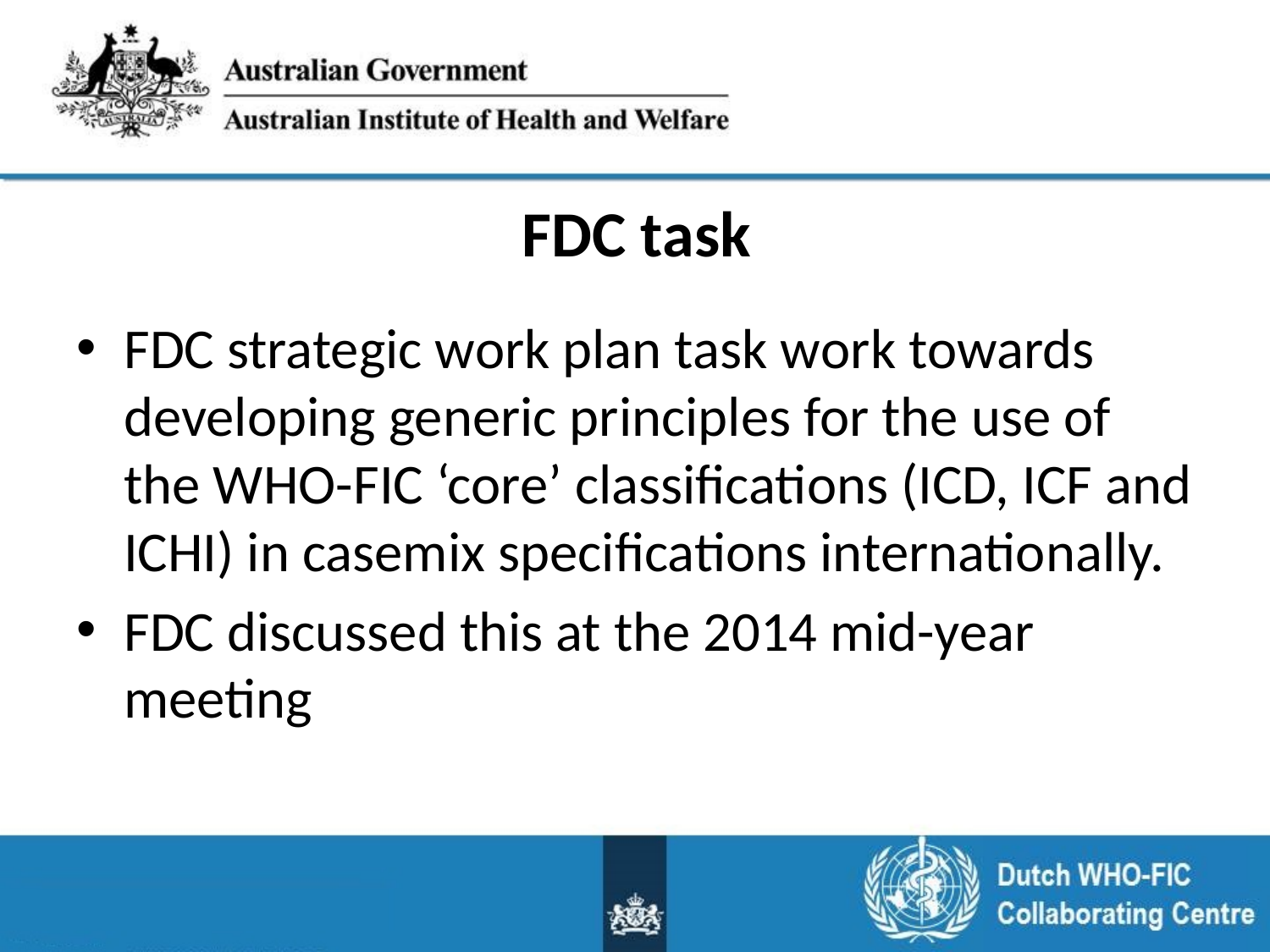

# FDC task
FDC strategic work plan task work towards developing generic principles for the use of the WHO-FIC ‘core’ classifications (ICD, ICF and ICHI) in casemix specifications internationally.
FDC discussed this at the 2014 mid-year meeting